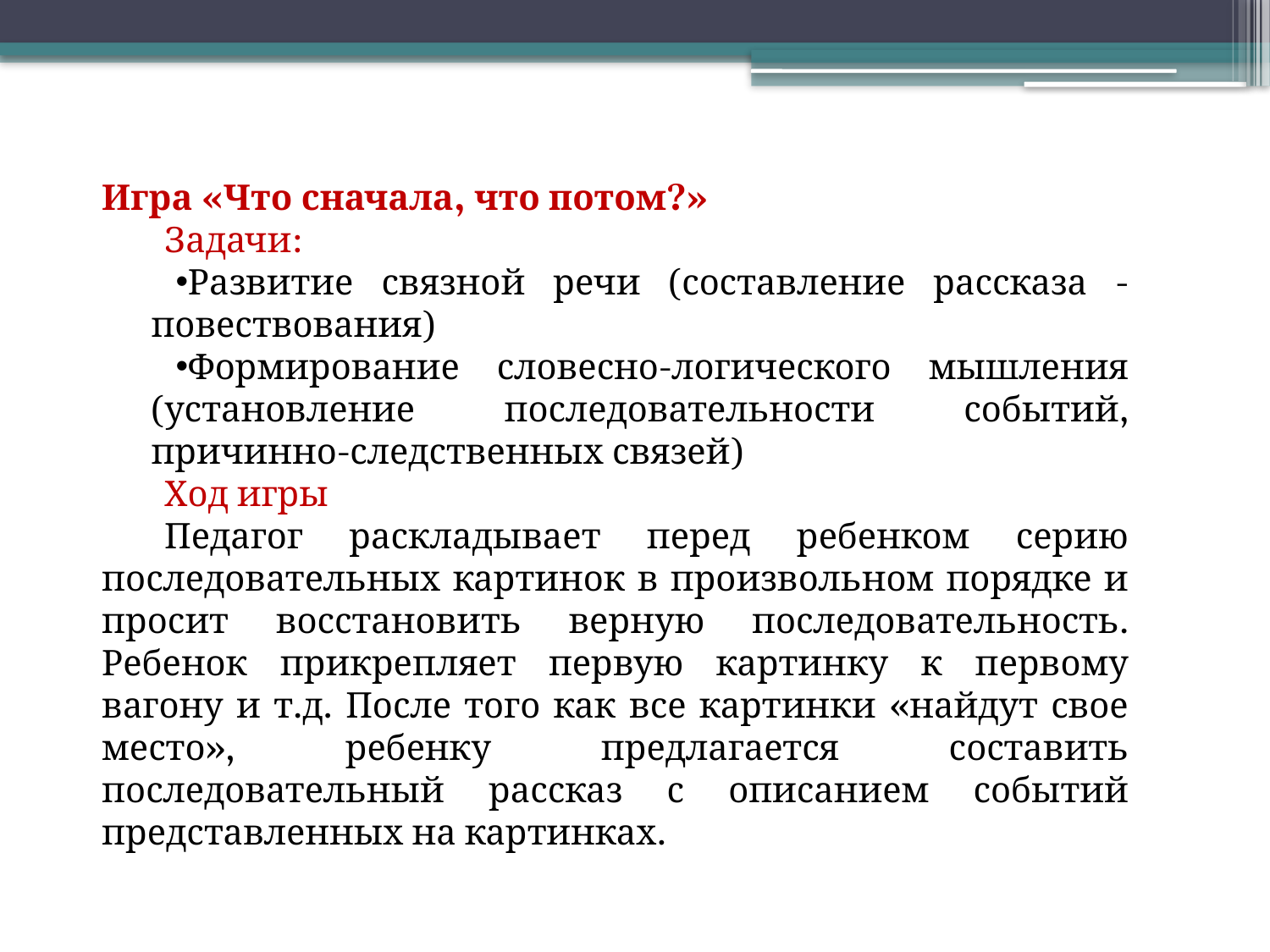

Игра «Что сначала, что потом?»
Задачи:
Развитие связной речи (составление рассказа - повествования)
Формирование словесно-логического мышления (установление последовательности событий, причинно-следственных связей)
Ход игры
Педагог раскладывает перед ребенком серию последовательных картинок в произвольном порядке и просит восстановить верную последовательность. Ребенок прикрепляет первую картинку к первому вагону и т.д. После того как все картинки «найдут свое место», ребенку предлагается составить последовательный рассказ с описанием событий представленных на картинках.